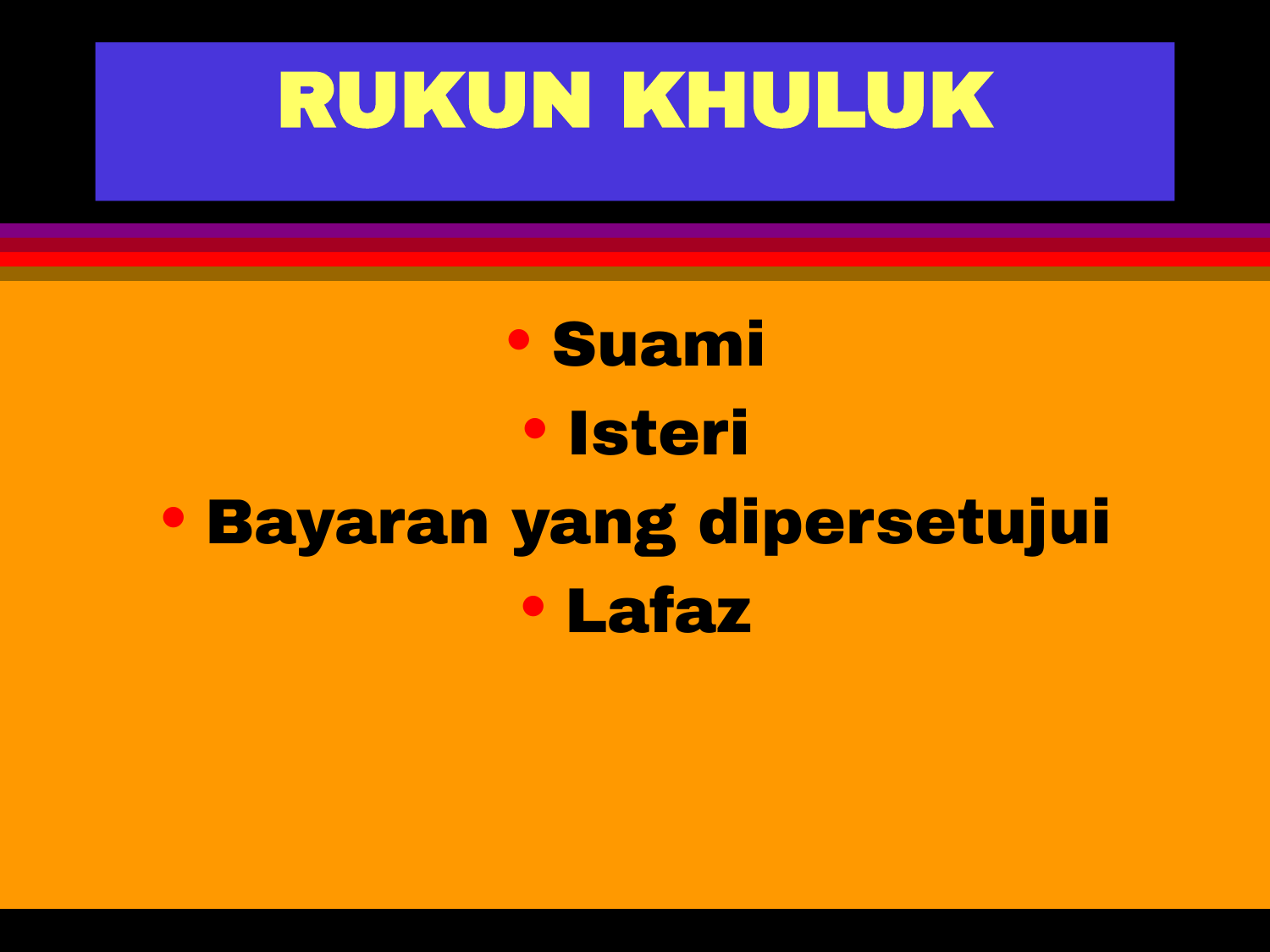

# RUKUN KHULUK
Suami
Isteri
Bayaran yang dipersetujui
Lafaz